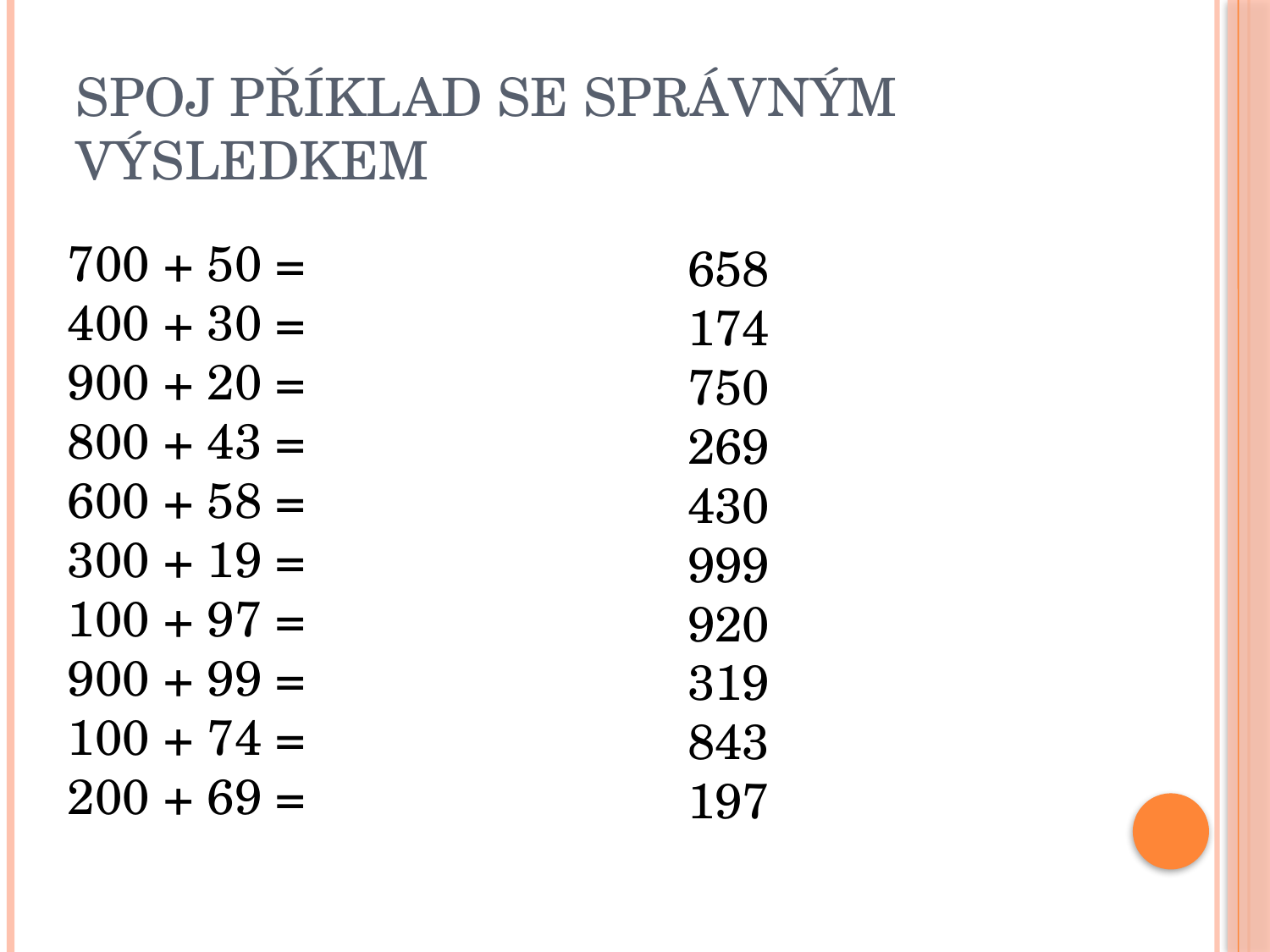

# Spoj příklad se správným výsledkem
700 + 50 =
400 + 30 =
900 + 20 =
800 + 43 =
600 + 58 =
300 + 19 =
100 + 97 =
900 + 99 =
100 + 74 =
200 + 69 =
658
174
750
269
430
999
920
319
843
197